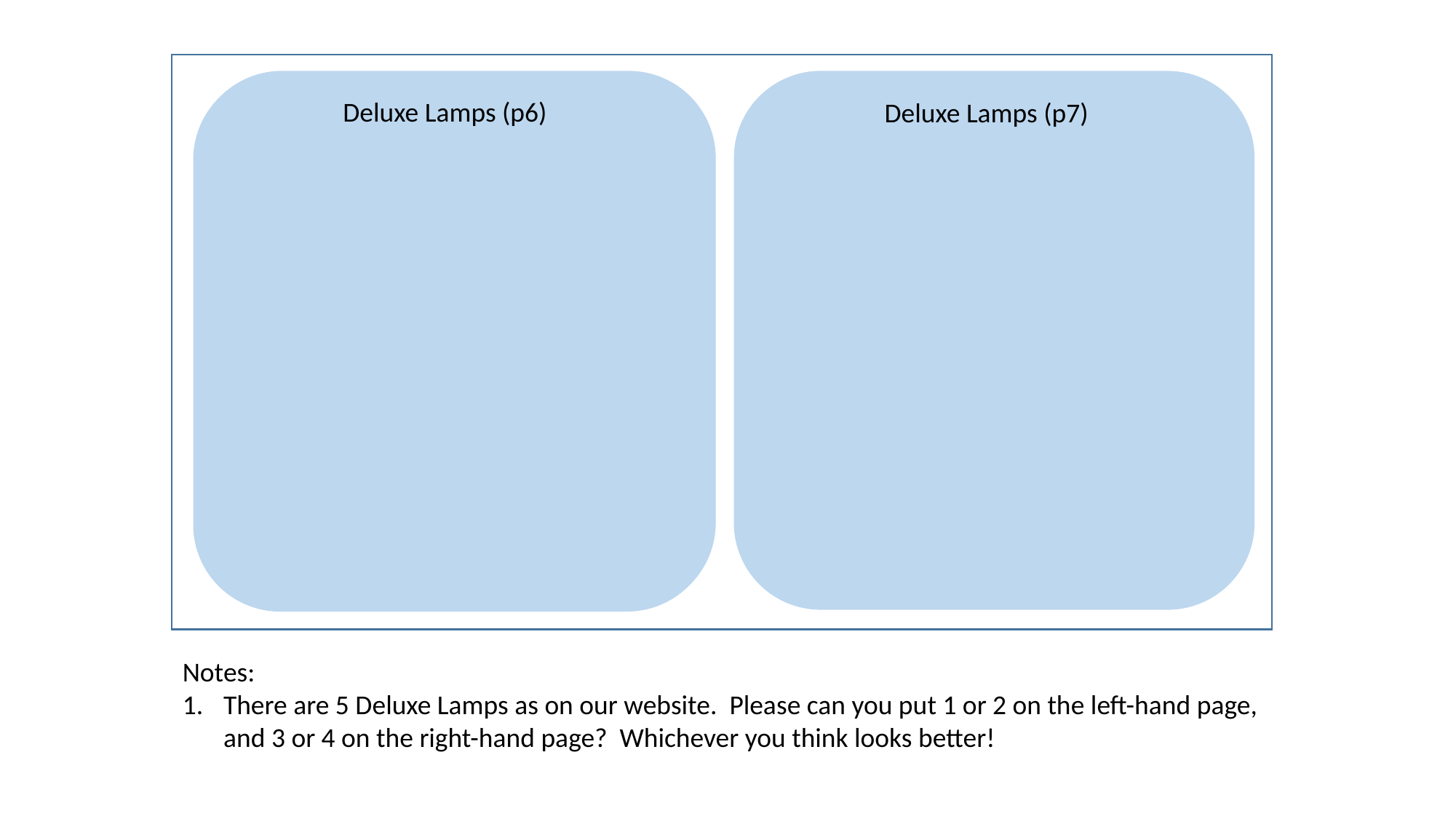

Deluxe Lamps (p6)
Deluxe Lamps (p7)
Notes:
There are 5 Deluxe Lamps as on our website.  Please can you put 1 or 2 on the left-hand page, and 3 or 4 on the right-hand page?  Whichever you think looks better!